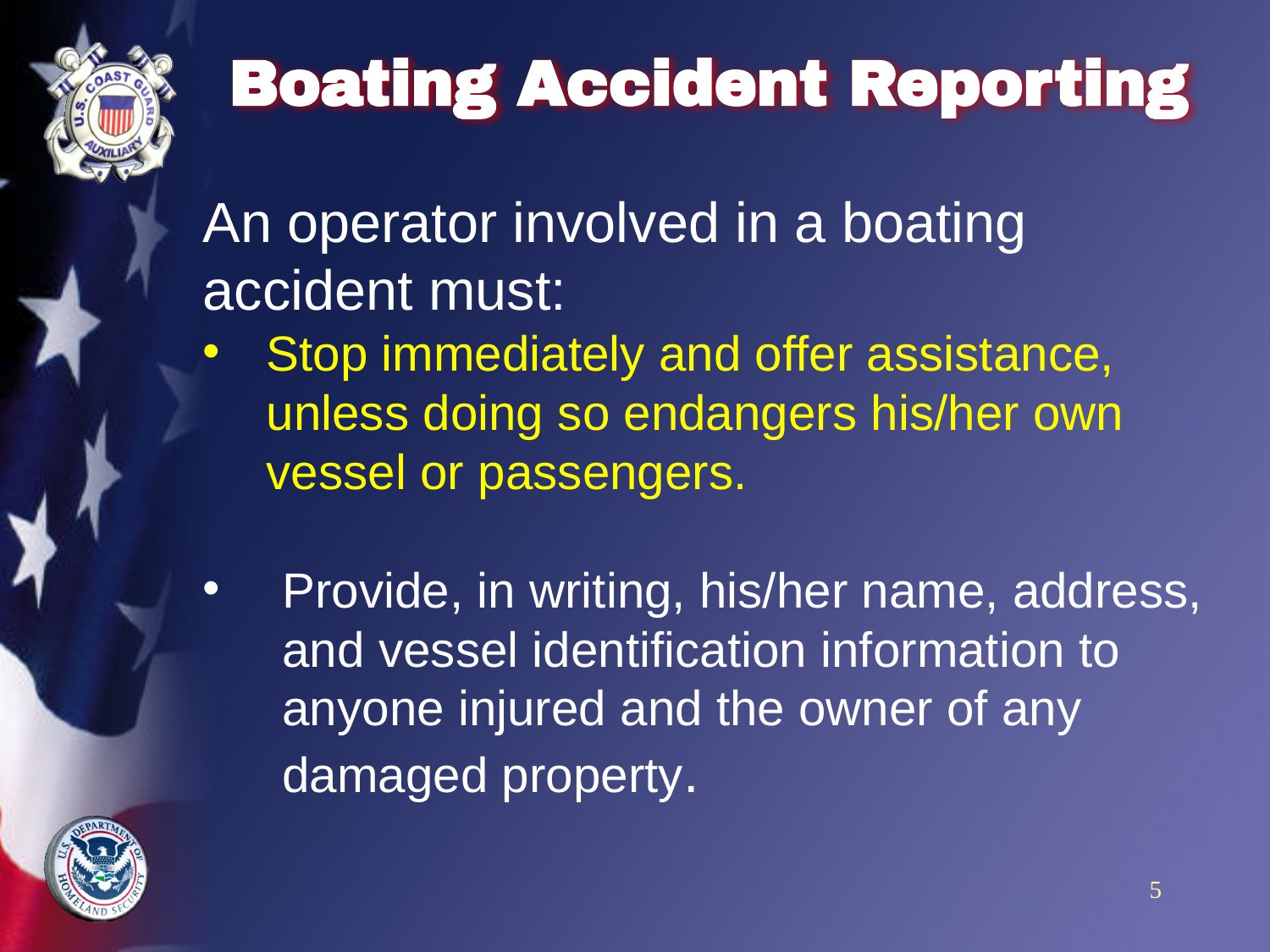

# Boating Accident Reporting
An operator involved in a boating accident must:
Stop immediately and offer assistance, unless doing so endangers his/her own vessel or passengers.

Provide, in writing, his/her name, address, and vessel identification information to anyone injured and the owner of any damaged property.
5